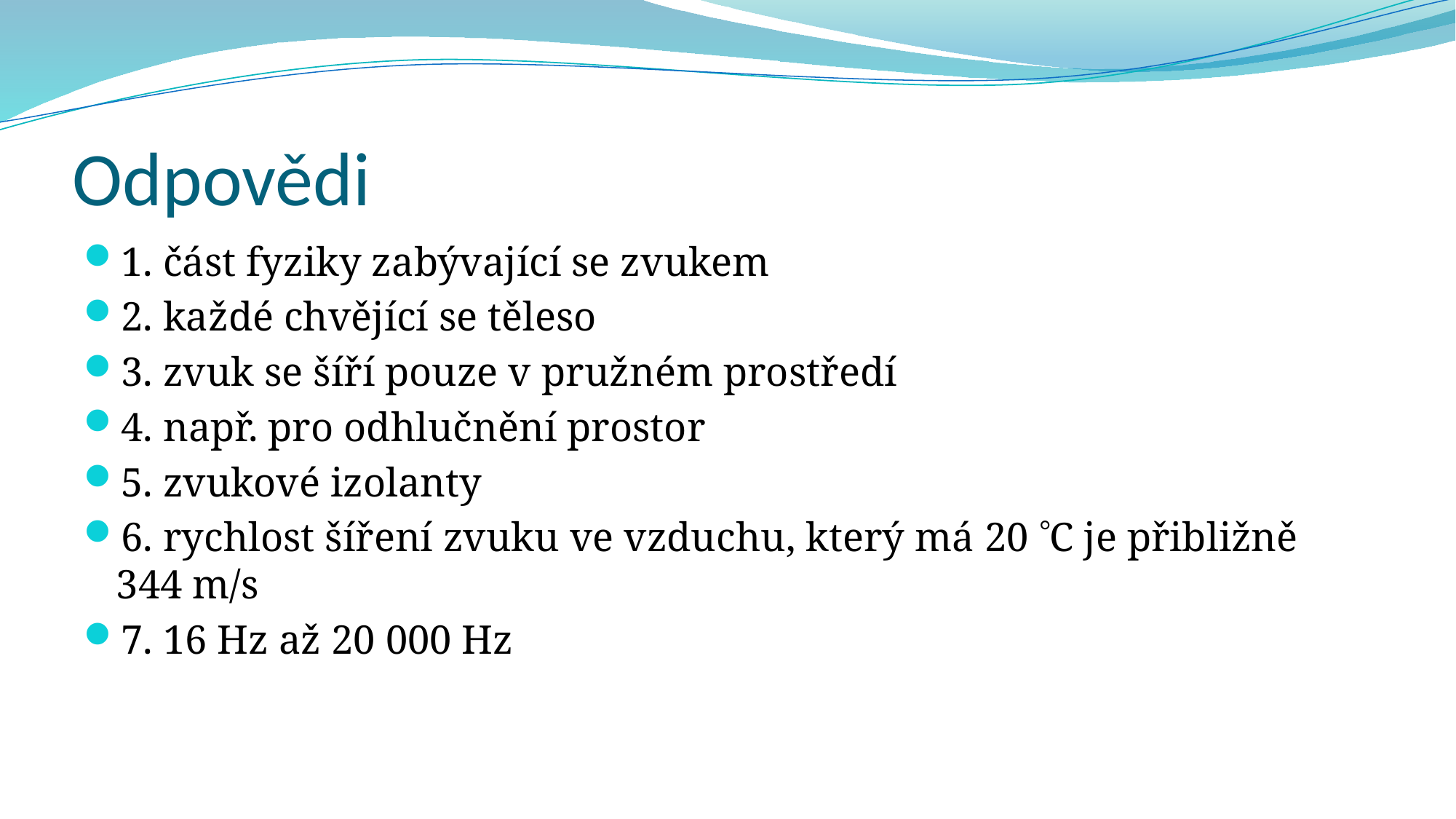

# Odpovědi
1. část fyziky zabývající se zvukem
2. každé chvějící se těleso
3. zvuk se šíří pouze v pružném prostředí
4. např. pro odhlučnění prostor
5. zvukové izolanty
6. rychlost šíření zvuku ve vzduchu, který má 20 °C je přibližně 344 m/s
7. 16 Hz až 20 000 Hz